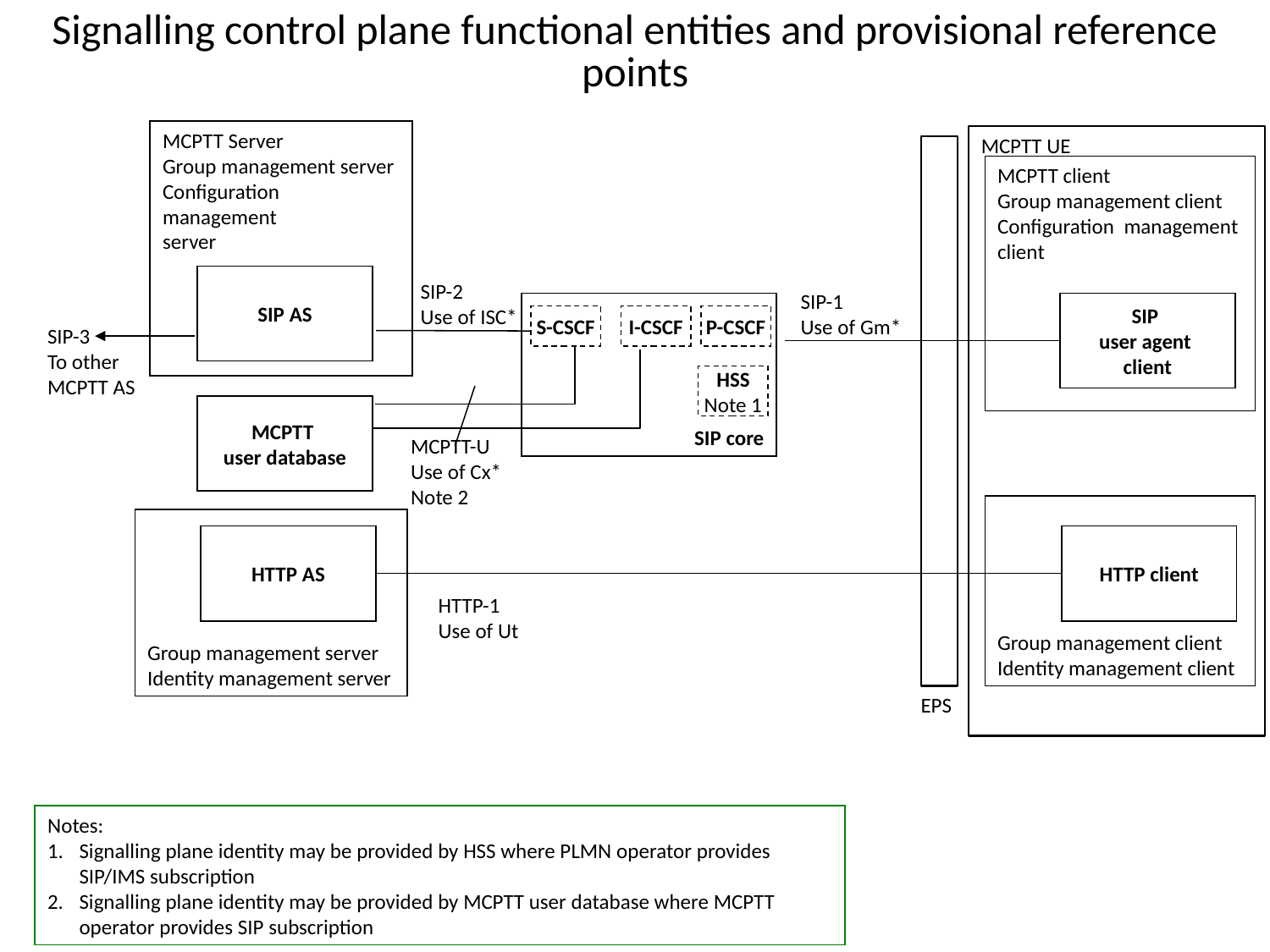

Signalling control plane functional entities and provisional reference points
MCPTT Server
Group management server
Configuration  management
server

MCPTT UE

MCPTT client
Group management client
Configuration  management
client

SIP AS
SIP-2
Use of ISC*
SIP-1
Use of Gm*
SIP core
SIP
user agent
client
S-CSCF
I-CSCF
P-CSCF
SIP-3
To other MCPTT AS

HSS
Note 1
MCPTT
user database
MCPTT-U
Use of Cx*
Note 2
Group management client
Identity management client
Group management server
Identity management server
HTTP AS
HTTP client
HTTP-1
Use of Ut
EPS
Notes:
Signalling plane identity may be provided by HSS where PLMN operator provides SIP/IMS subscription
Signalling plane identity may be provided by MCPTT user database where MCPTT operator provides SIP subscription